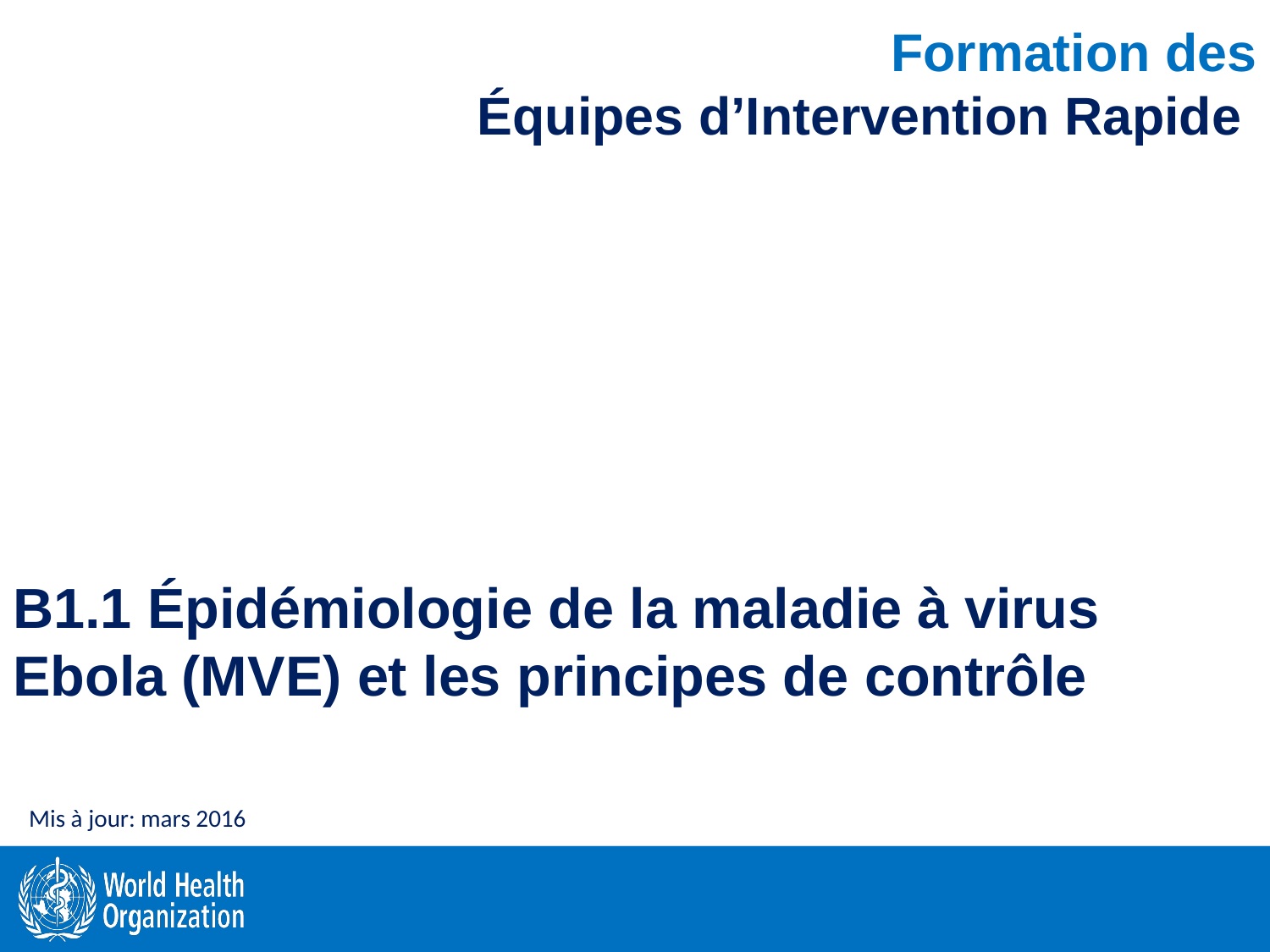

# Formation des Équipes d’Intervention Rapide
B1.1 Épidémiologie de la maladie à virus Ebola (MVE) et les principes de contrôle
Mis à jour: mars 2016